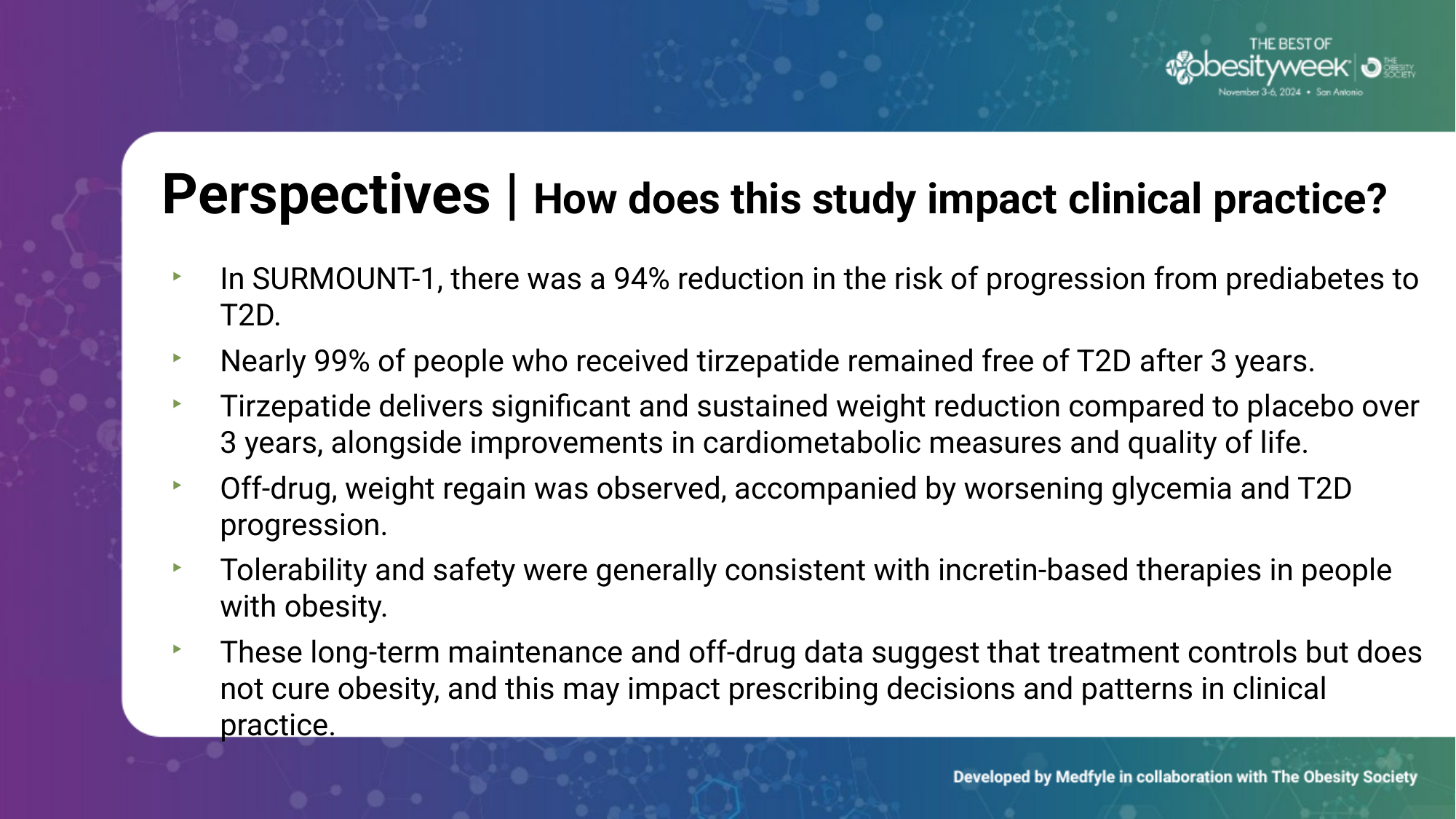

# Perspectives | How does this study impact clinical practice?
In SURMOUNT-1, there was a 94% reduction in the risk of progression from prediabetes to T2D.
Nearly 99% of people who received tirzepatide remained free of T2D after 3 years.
Tirzepatide delivers significant and sustained weight reduction compared to placebo over 3 years, alongside improvements in cardiometabolic measures and quality of life.
Off-drug, weight regain was observed, accompanied by worsening glycemia and T2D progression.
Tolerability and safety were generally consistent with incretin-based therapies in people with obesity.
These long-term maintenance and off-drug data suggest that treatment controls but does not cure obesity, and this may impact prescribing decisions and patterns in clinical practice.